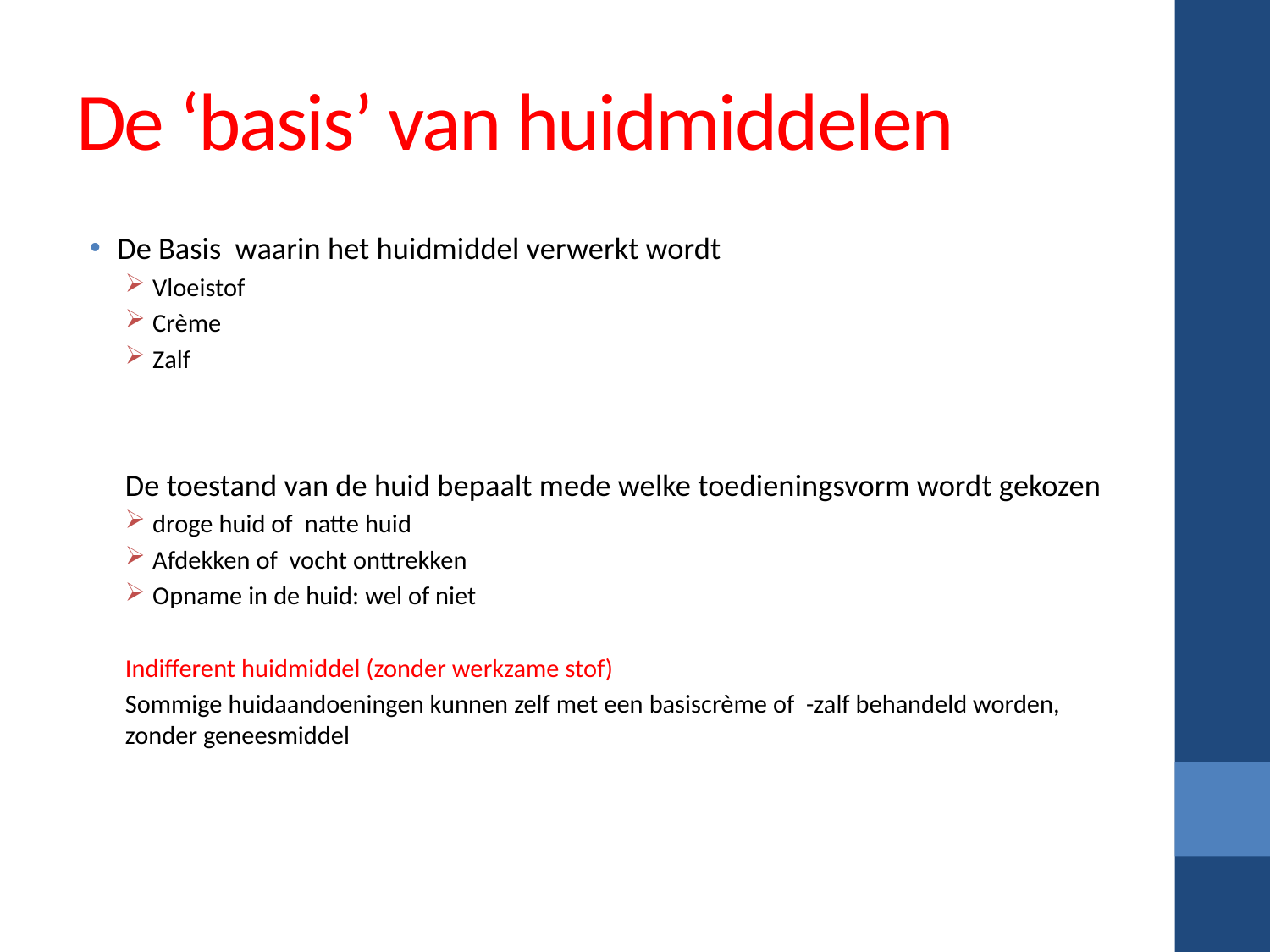

# De ‘basis’ van huidmiddelen
De Basis  waarin het huidmiddel verwerkt wordt
Vloeistof
Crème
Zalf

De toestand van de huid bepaalt mede welke toedieningsvorm wordt gekozen
droge huid of  natte huid
Afdekken of  vocht onttrekken
Opname in de huid: wel of niet

Indifferent huidmiddel (zonder werkzame stof)
Sommige huidaandoeningen kunnen zelf met een basiscrème of  -zalf behandeld worden, zonder geneesmiddel